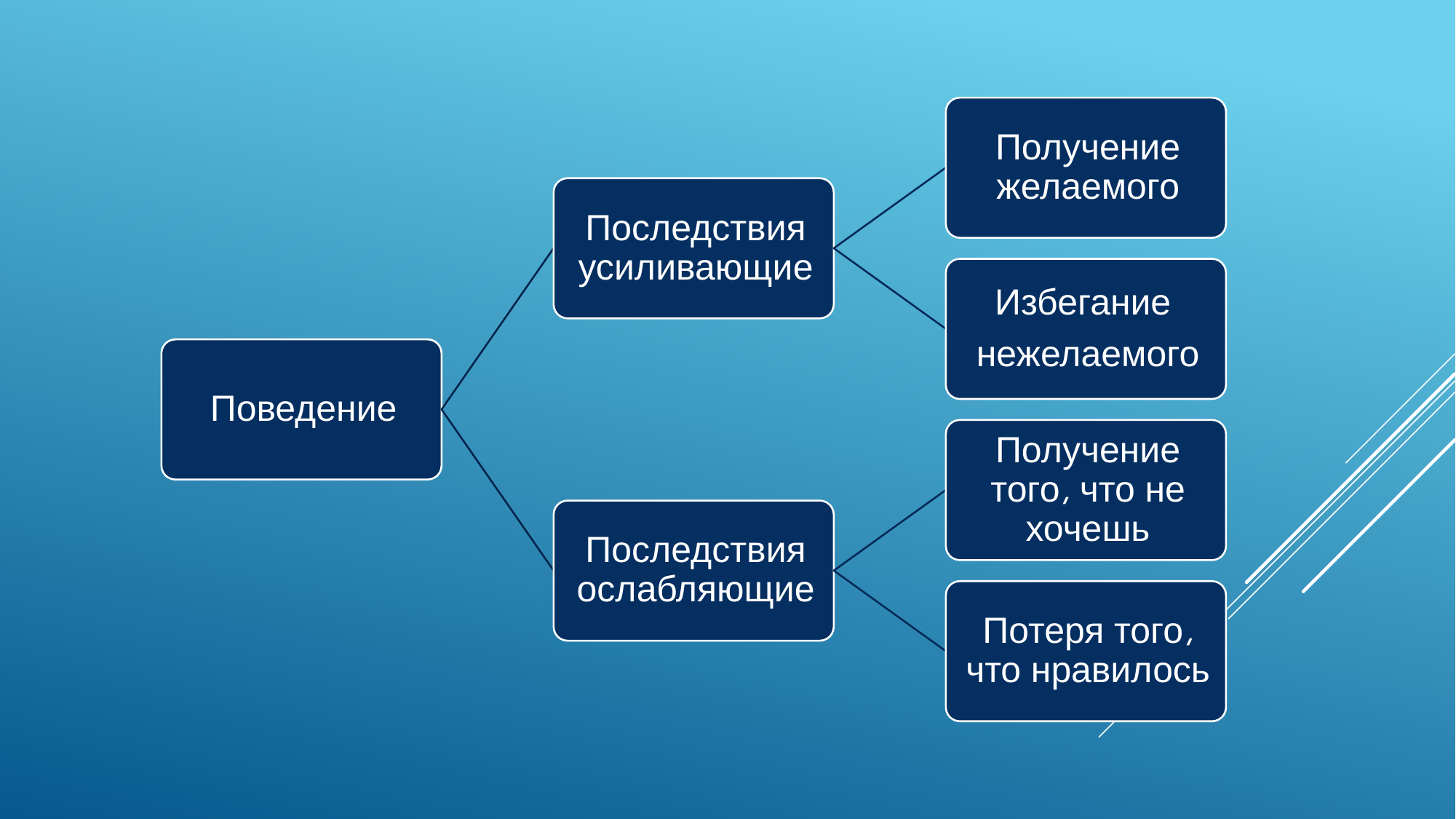

Поведение

Последствия усиливающие

Получение желаемого

Избегание
нежелаемого

Последствия ослабляющие

Получение того, что не хочешь

Потеря того, что нравилось